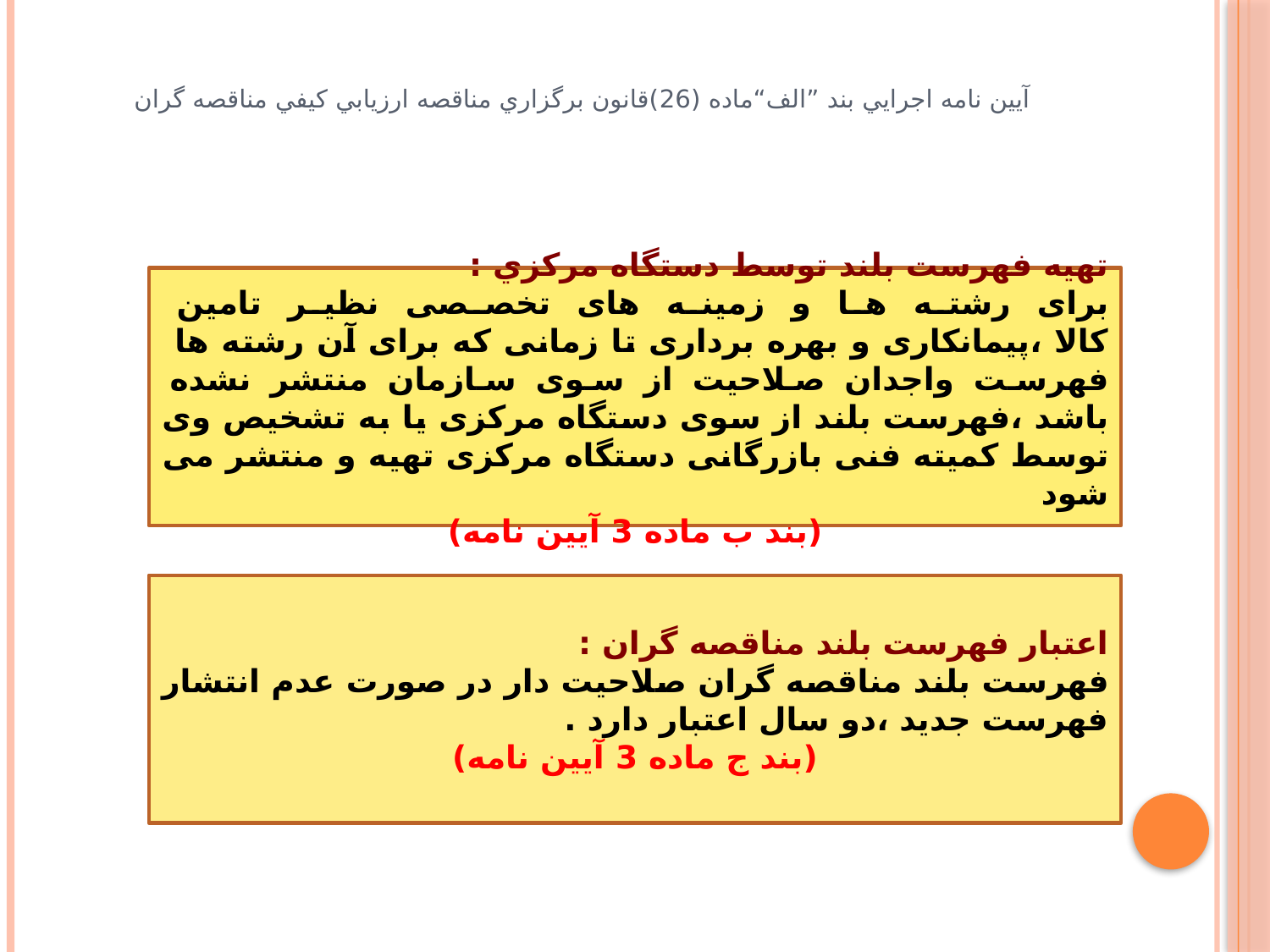

آيين نامه اجرايي بند ”الف“ماده (26)قانون برگزاري مناقصه ارزيابي كيفي مناقصه گران
تهيه فهرست بلند توسط دستگاه مركزي :
برای رشته ها و زمینه های تخصصی نظیر تامین کالا ،پیمانکاری و بهره برداری تا زمانی که برای آن رشته ها  فهرست واجدان صلاحیت از سوی سازمان منتشر نشده باشد ،فهرست بلند از سوی دستگاه مرکزی یا به تشخیص وی توسط کمیته فنی بازرگانی دستگاه مرکزی تهیه و منتشر می شود
(بند ب ماده 3 آیین نامه)
اعتبار فهرست بلند مناقصه گران :
فهرست بلند مناقصه گران صلاحیت دار در صورت عدم انتشار فهرست جدید ،دو سال اعتبار دارد .
(بند ج ماده 3 آیین نامه)